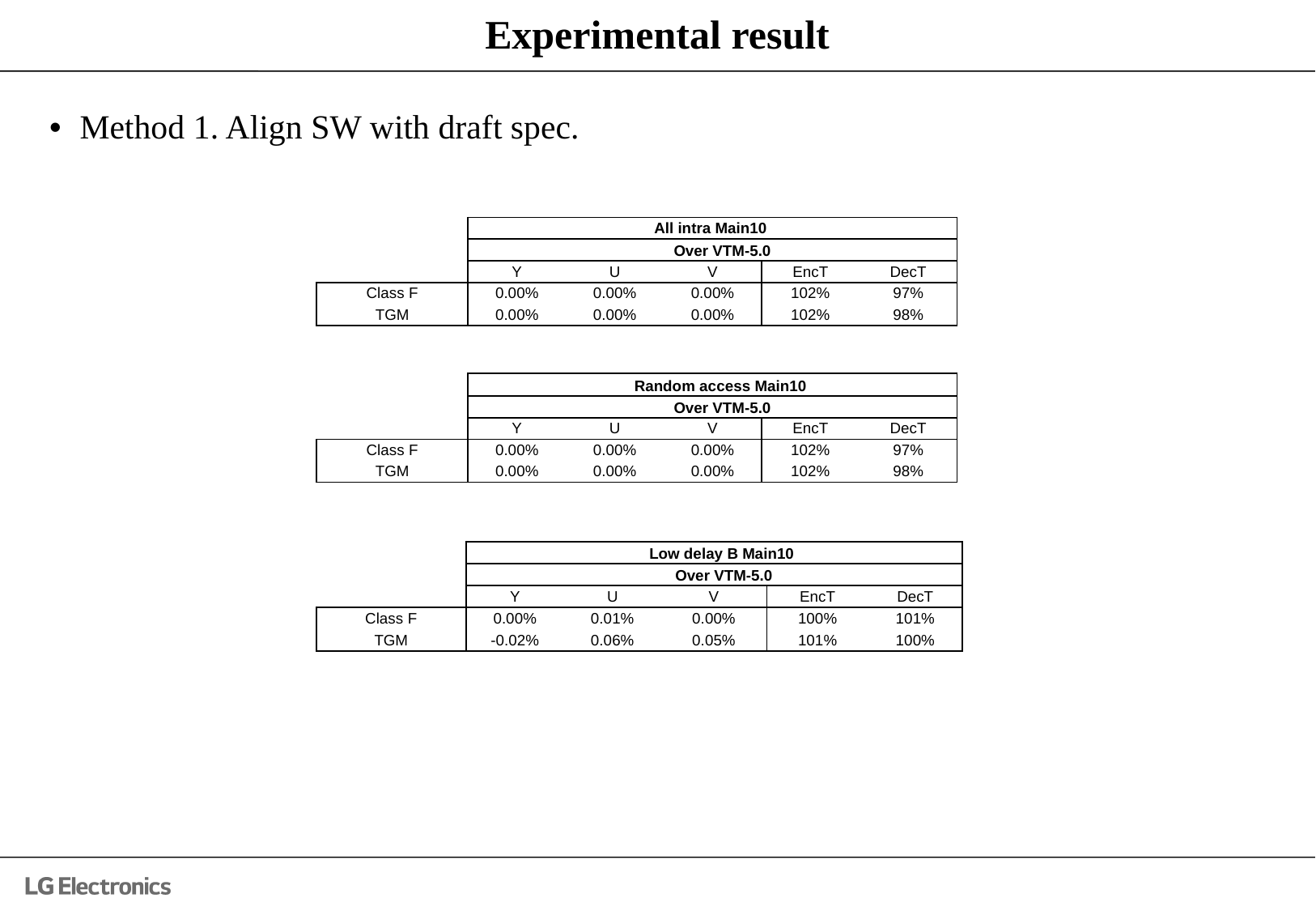

# Experimental result
Method 1. Align SW with draft spec.

|  | All intra Main10 |  |  |  |  |
| --- | --- | --- | --- | --- | --- |
|  | Over VTM-5.0 |  |  |  |  |
|  | Y | U | V | EncT | DecT |
| Class F | 0.00% | 0.00% | 0.00% | 102% | 97% |
| TGM | 0.00% | 0.00% | 0.00% | 102% | 98% |
|  | Random access Main10 |  |  |  |  |
| --- | --- | --- | --- | --- | --- |
|  | Over VTM-5.0 |  |  |  |  |
|  | Y | U | V | EncT | DecT |
| Class F | 0.00% | 0.00% | 0.00% | 102% | 97% |
| TGM | 0.00% | 0.00% | 0.00% | 102% | 98% |
|  | Low delay B Main10 |  |  |  |  |
| --- | --- | --- | --- | --- | --- |
|  | Over VTM-5.0 |  |  |  |  |
|  | Y | U | V | EncT | DecT |
| Class F | 0.00% | 0.01% | 0.00% | 100% | 101% |
| TGM | -0.02% | 0.06% | 0.05% | 101% | 100% |